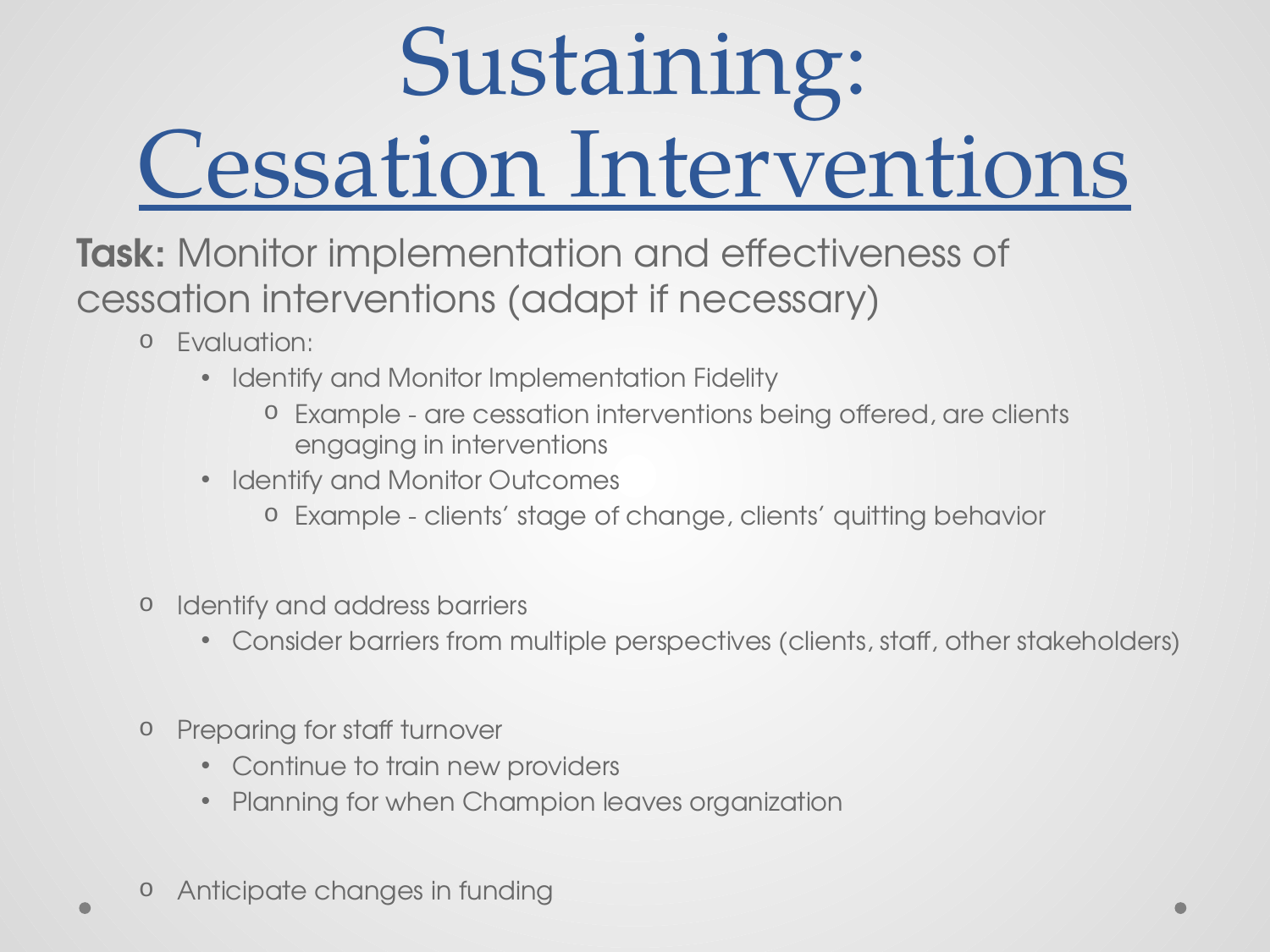

# Sustaining: Cessation Interventions
Task: Monitor implementation and effectiveness of cessation interventions (adapt if necessary)
Evaluation:
Identify and Monitor Implementation Fidelity
Example - are cessation interventions being offered, are clients engaging in interventions
Identify and Monitor Outcomes
Example - clients’ stage of change, clients’ quitting behavior

Identify and address barriers
Consider barriers from multiple perspectives (clients, staff, other stakeholders)

Preparing for staff turnover
Continue to train new providers
Planning for when Champion leaves organization

Anticipate changes in funding